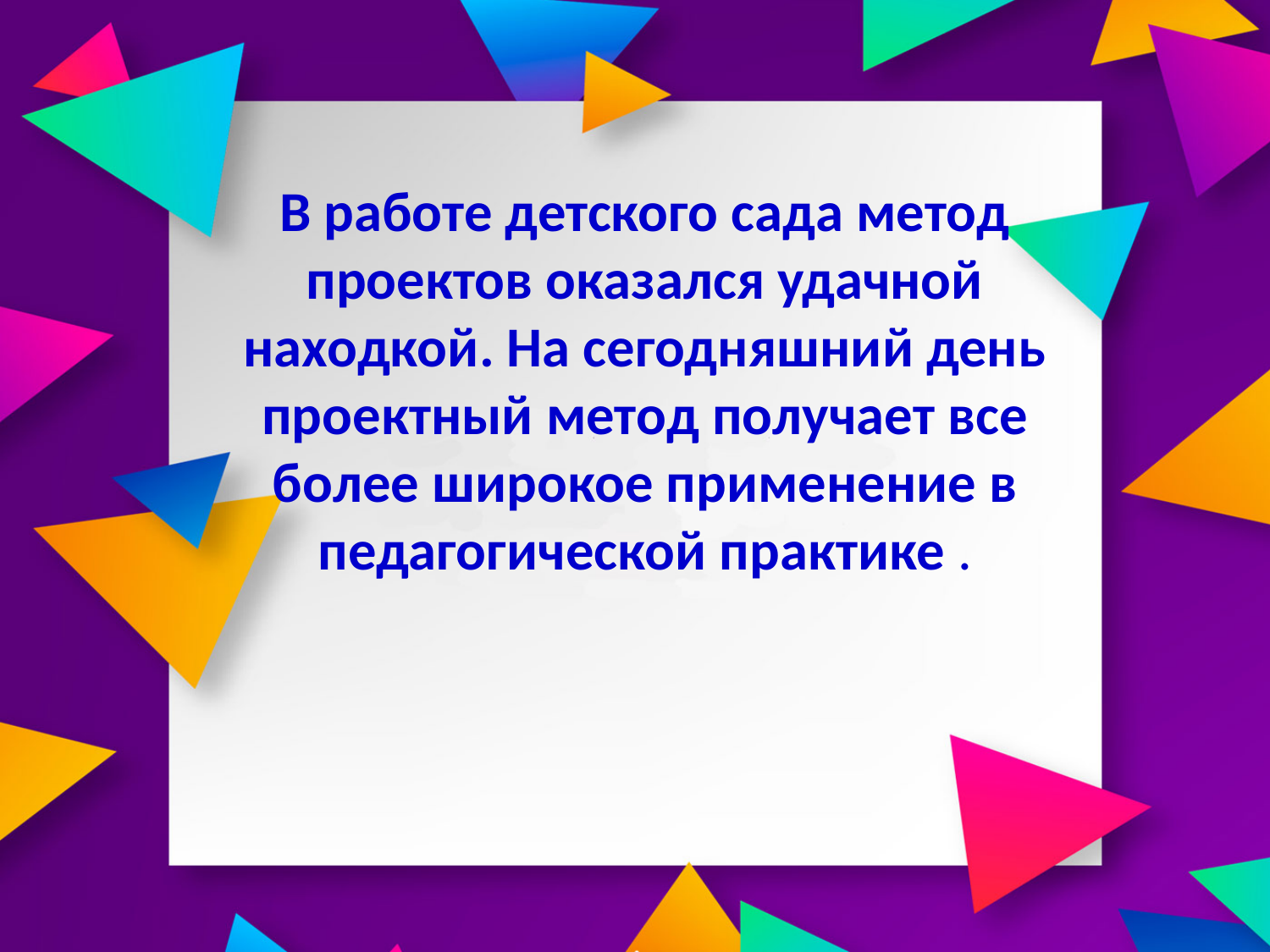

# В работе детского сада метод проектов оказался удачной находкой. На сегодняшний день проектный метод получает все более широкое применение в педагогической практике .